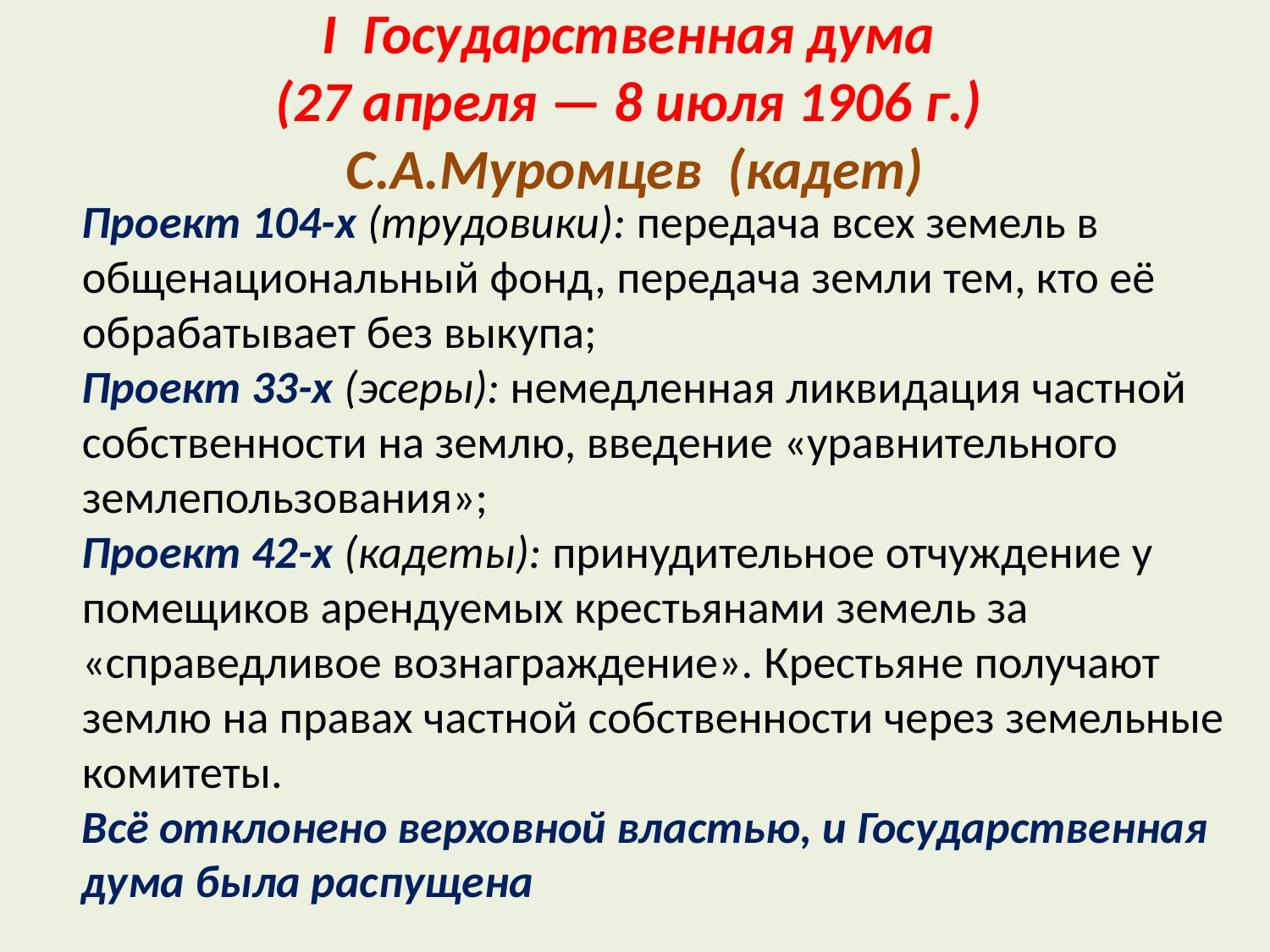

# I  Государственная дума (27 апреля — 8 июля 1906 г.) С.А.Муромцев  (кадет)
Проект 104-х (трудовики): передача всех земель в общенациональный фонд, передача земли тем, кто её обрабатывает без выкупа;
Проект 33-х (эсеры): немедленная ликвидация частной собственности на землю, введение «уравнительного землепользования»;
Проект 42-х (кадеты): принудительное отчуждение у помещиков арендуемых крестьянами земель за «справедливое вознаграждение». Крестьяне получают землю на правах частной собственности через земельные комитеты.
Всё отклонено верховной властью, и Государственная дума была распущена